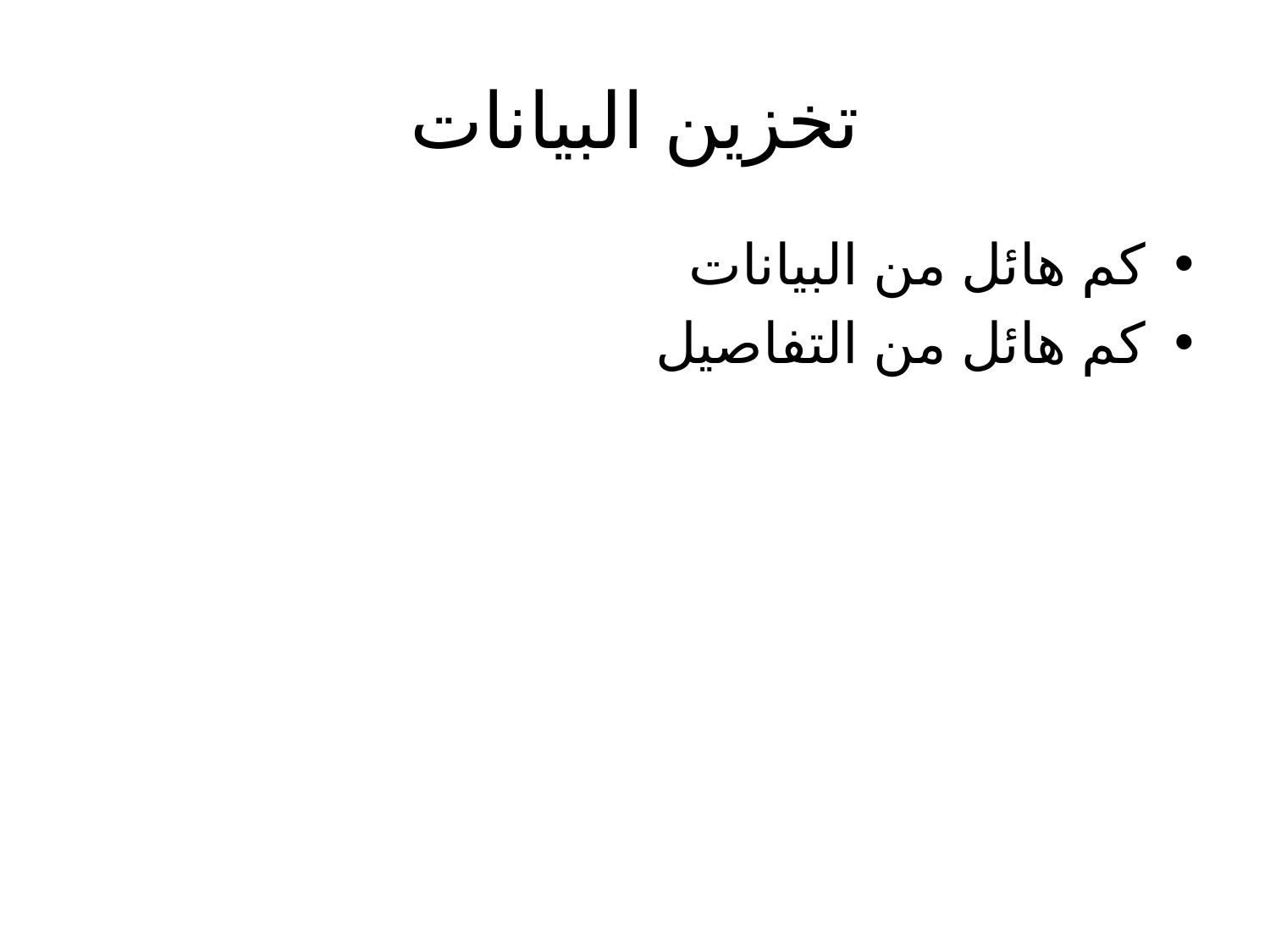

# تخزين البيانات
كم هائل من البيانات
كم هائل من التفاصيل